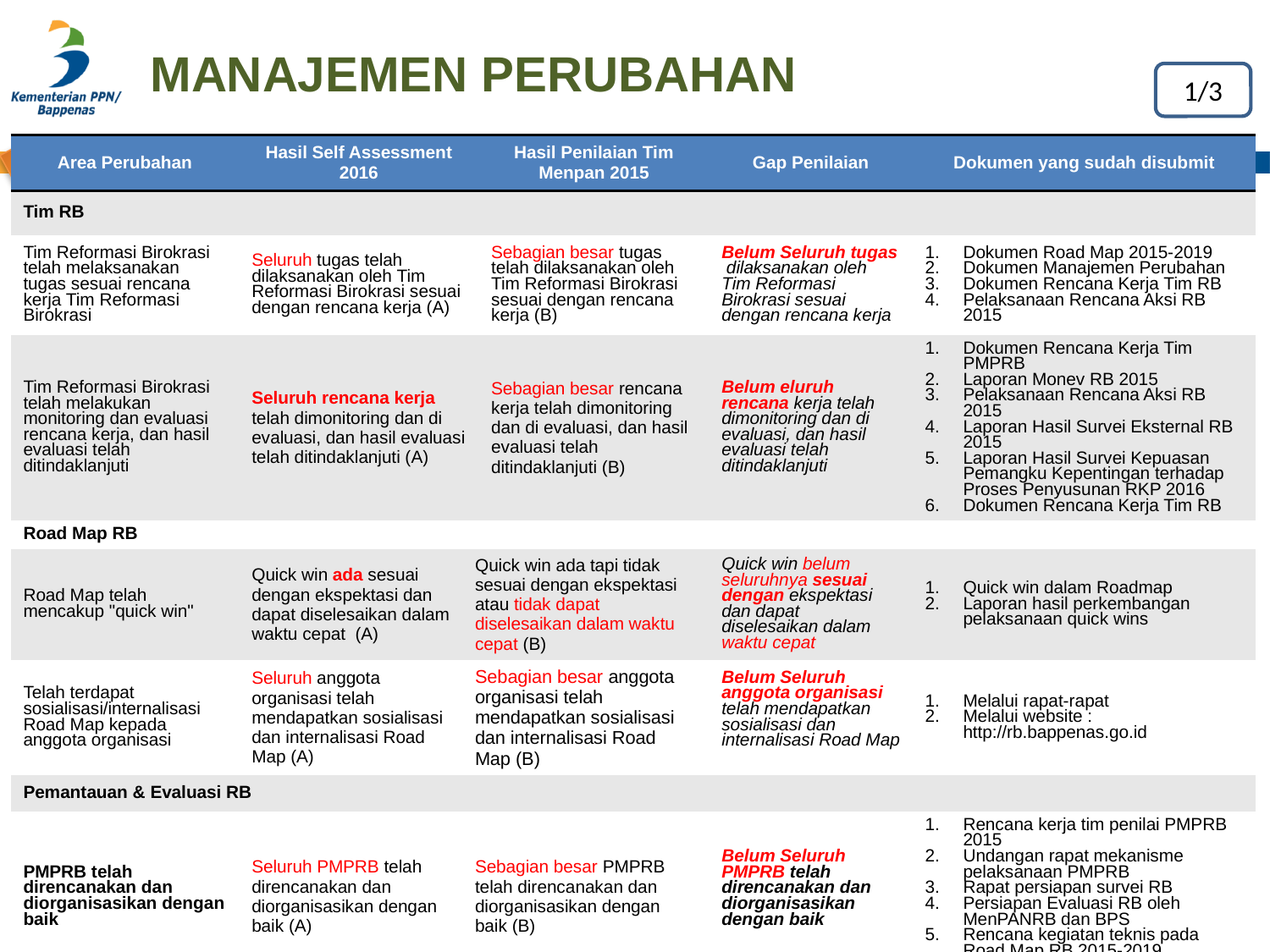

# MANAJEMEN PERUBAHAN
1/3
| Area Perubahan | Hasil Self Assessment 2016 |  | Hasil Penilaian Tim Menpan 2015 | Gap Penilaian | Dokumen yang sudah disubmit |
| --- | --- | --- | --- | --- | --- |
| Tim RB |  |  |  |  |  |
| Tim Reformasi Birokrasi telah melaksanakan tugas sesuai rencana kerja Tim Reformasi Birokrasi | Seluruh tugas telah dilaksanakan oleh Tim Reformasi Birokrasi sesuai dengan rencana kerja (A) |  | Sebagian besar tugas telah dilaksanakan oleh Tim Reformasi Birokrasi sesuai dengan rencana kerja (B) | Belum Seluruh tugas dilaksanakan oleh Tim Reformasi Birokrasi sesuai dengan rencana kerja | Dokumen Road Map 2015-2019 Dokumen Manajemen Perubahan Dokumen Rencana Kerja Tim RB Pelaksanaan Rencana Aksi RB 2015 |
| Tim Reformasi Birokrasi telah melakukan monitoring dan evaluasi rencana kerja, dan hasil evaluasi telah ditindaklanjuti | Seluruh rencana kerja telah dimonitoring dan di evaluasi, dan hasil evaluasi telah ditindaklanjuti (A) |  | Sebagian besar rencana kerja telah dimonitoring dan di evaluasi, dan hasil evaluasi telah ditindaklanjuti (B) | Belum eluruh rencana kerja telah dimonitoring dan di evaluasi, dan hasil evaluasi telah ditindaklanjuti | Dokumen Rencana Kerja Tim PMPRB Laporan Monev RB 2015 Pelaksanaan Rencana Aksi RB 2015 Laporan Hasil Survei Eksternal RB 2015 Laporan Hasil Survei Kepuasan Pemangku Kepentingan terhadap Proses Penyusunan RKP 2016 Dokumen Rencana Kerja Tim RB |
| Road Map RB |  |  |  |  |  |
| Road Map telah mencakup "quick win" | Quick win ada sesuai dengan ekspektasi dan dapat diselesaikan dalam waktu cepat (A) | Quick win ada tapi tidak sesuai dengan ekspektasi atau tidak dapat diselesaikan dalam waktu cepat (B) |  | Quick win belum seluruhnya sesuai dengan ekspektasi dan dapat diselesaikan dalam waktu cepat | Quick win dalam Roadmap Laporan hasil perkembangan pelaksanaan quick wins |
| Telah terdapat sosialisasi/internalisasi Road Map kepada anggota organisasi | Seluruh anggota organisasi telah mendapatkan sosialisasi dan internalisasi Road Map (A) | Sebagian besar anggota organisasi telah mendapatkan sosialisasi dan internalisasi Road Map (B) |  | Belum Seluruh anggota organisasi telah mendapatkan sosialisasi dan internalisasi Road Map | Melalui rapat-rapat Melalui website : http://rb.bappenas.go.id |
| Pemantauan & Evaluasi RB |  |  |  |  |  |
| PMPRB telah direncanakan dan diorganisasikan dengan baik | Seluruh PMPRB telah direncanakan dan diorganisasikan dengan baik (A) | Sebagian besar PMPRB telah direncanakan dan diorganisasikan dengan baik (B) |  | Belum Seluruh PMPRB telah direncanakan dan diorganisasikan dengan baik | Rencana kerja tim penilai PMPRB 2015 Undangan rapat mekanisme pelaksanaan PMPRB Rapat persiapan survei RB Persiapan Evaluasi RB oleh MenPANRB dan BPS Rencana kegiatan teknis pada Road Map RB 2015-2019 TOR Kegiatan PMPRB |